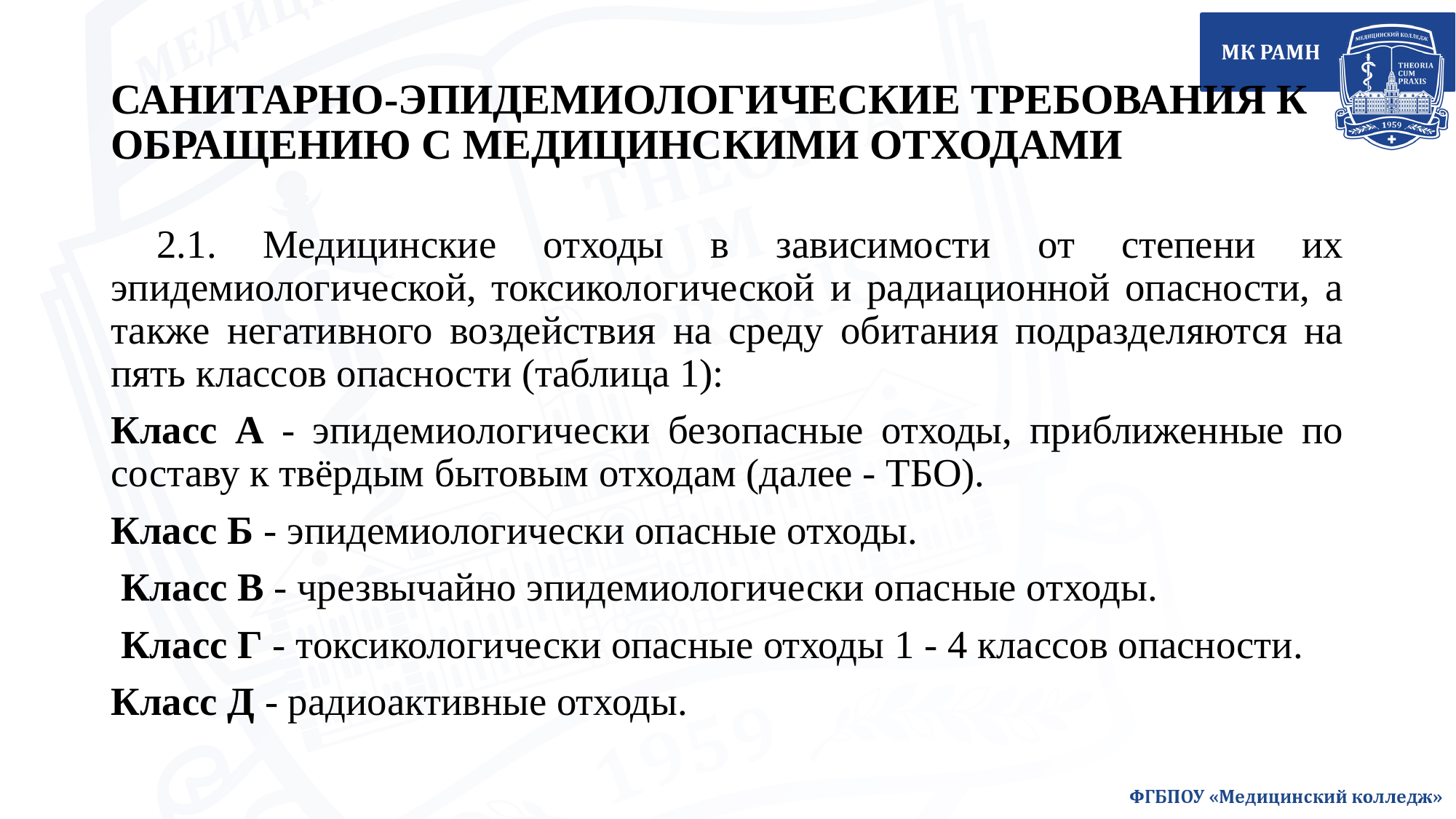

# САНИТАРНО-ЭПИДЕМИОЛОГИЧЕСКИЕ ТРЕБОВАНИЯ К ОБРАЩЕНИЮ С МЕДИЦИНСКИМИ ОТХОДАМИ
 2.1. Медицинские отходы в зависимости от степени их эпидемиологической, токсикологической и радиационной опасности, а также негативного воздействия на среду обитания подразделяются на пять классов опасности (таблица 1):
Класс А - эпидемиологически безопасные отходы, приближенные по составу к твёрдым бытовым отходам (далее - ТБО).
Класс Б - эпидемиологически опасные отходы.
 Класс В - чрезвычайно эпидемиологически опасные отходы.
 Класс Г - токсикологически опасные отходы 1 - 4 классов опасности.
Класс Д - радиоактивные отходы.